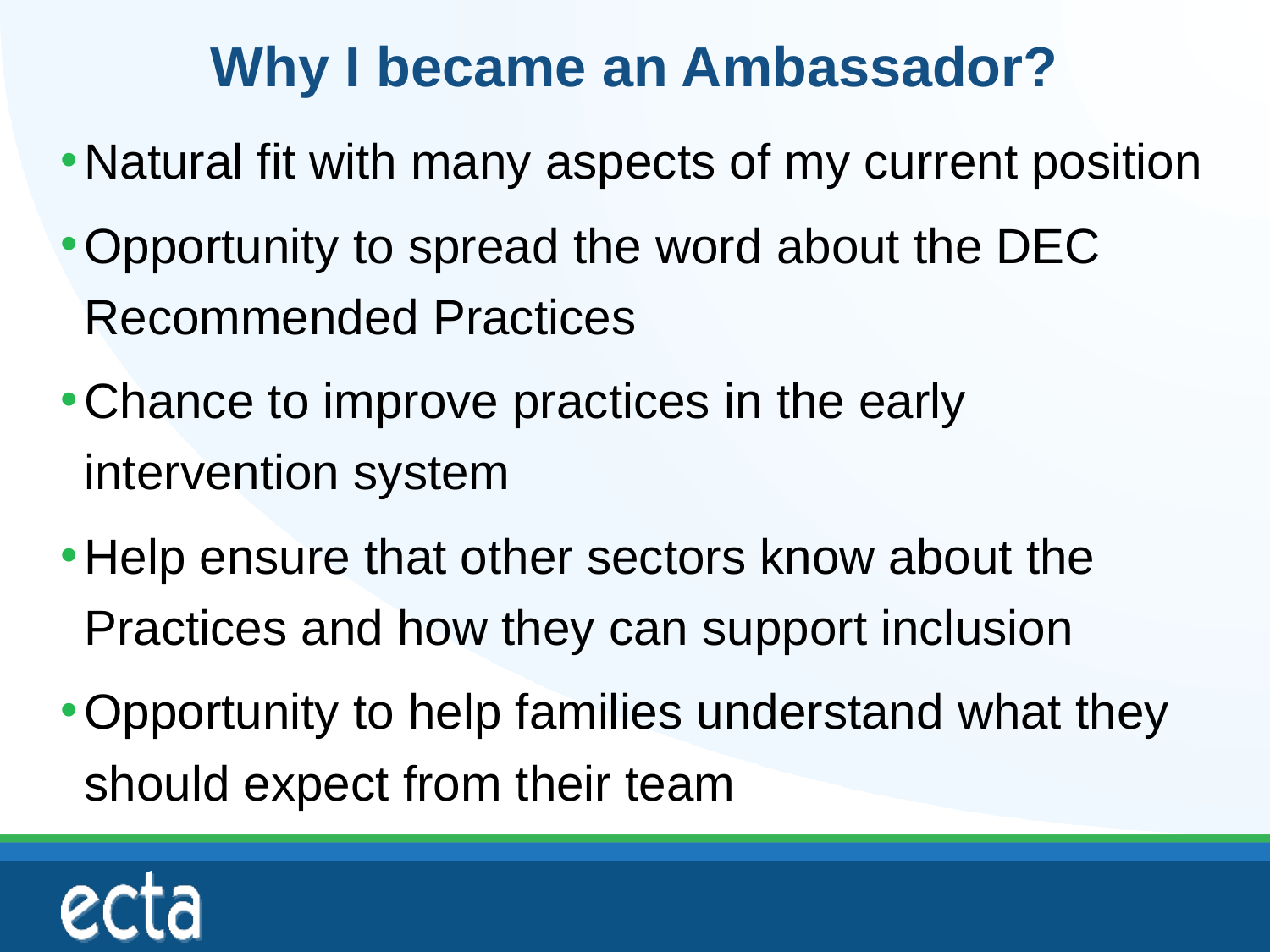

# Why I became an Ambassador?
Natural fit with many aspects of my current position
Opportunity to spread the word about the DEC Recommended Practices
Chance to improve practices in the early intervention system
Help ensure that other sectors know about the Practices and how they can support inclusion
Opportunity to help families understand what they should expect from their team